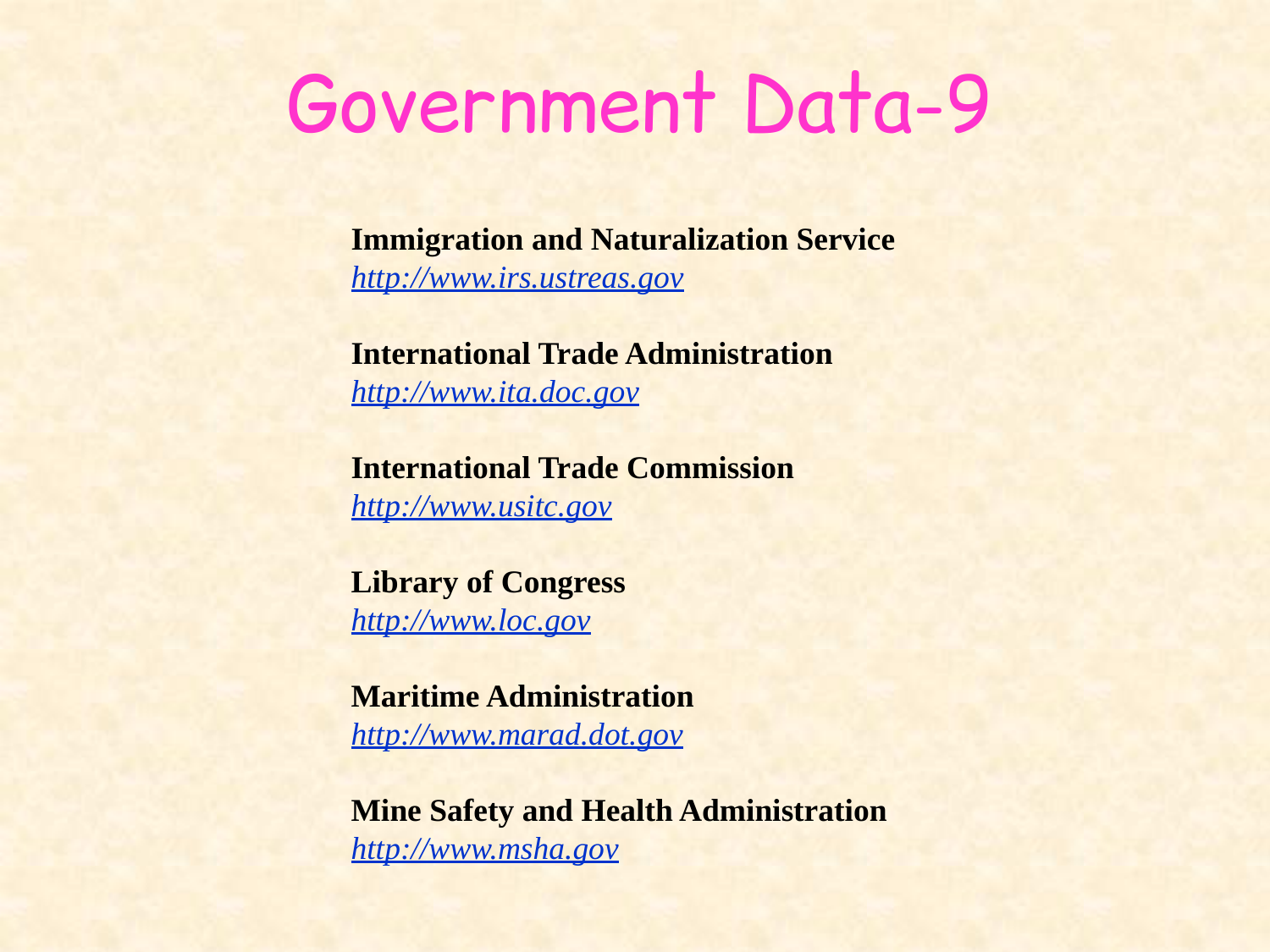

# Government Data-9
Immigration and Naturalization Service
http://www.irs.ustreas.gov

International Trade Administration
http://www.ita.doc.gov

International Trade Commission
http://www.usitc.gov

Library of Congress
http://www.loc.gov

Maritime Administration
http://www.marad.dot.gov

Mine Safety and Health Administration
http://www.msha.gov